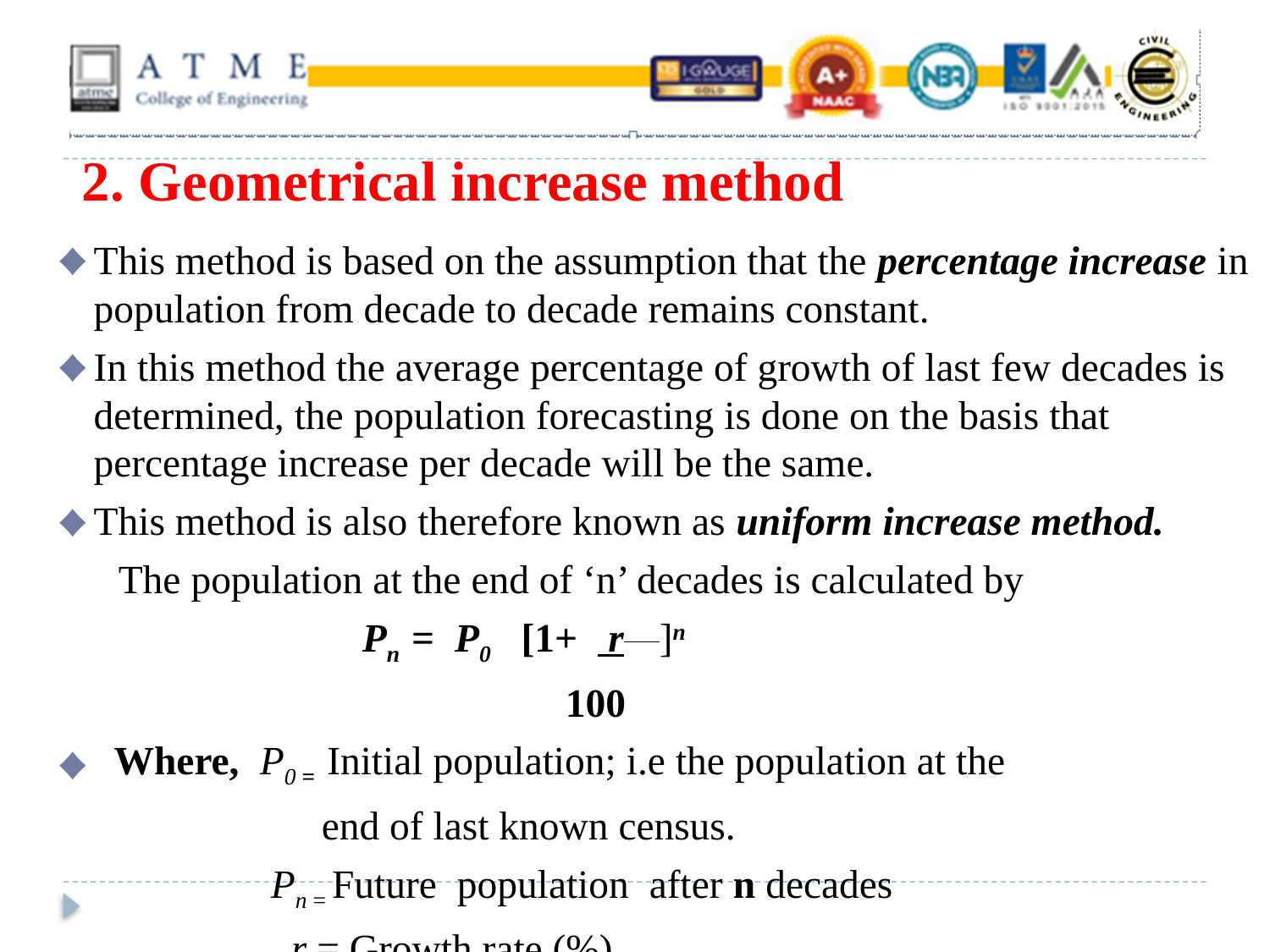

# 2. Geometrical increase method
This method is based on the assumption that the percentage increase in population from decade to decade remains constant.
In this method the average percentage of growth of last few decades is determined, the population forecasting is done on the basis that percentage increase per decade will be the same.
This method is also therefore known as uniform increase method.
      The population at the end of ‘n’ decades is calculated by
                              Pn  =  P0   [1+   r      ]n
                                                  100
  Where,  P0 =  Initial population; i.e the population at the
                          end of last known census.
                     Pn = Future  population  after n decades
                       r = Growth rate (%)